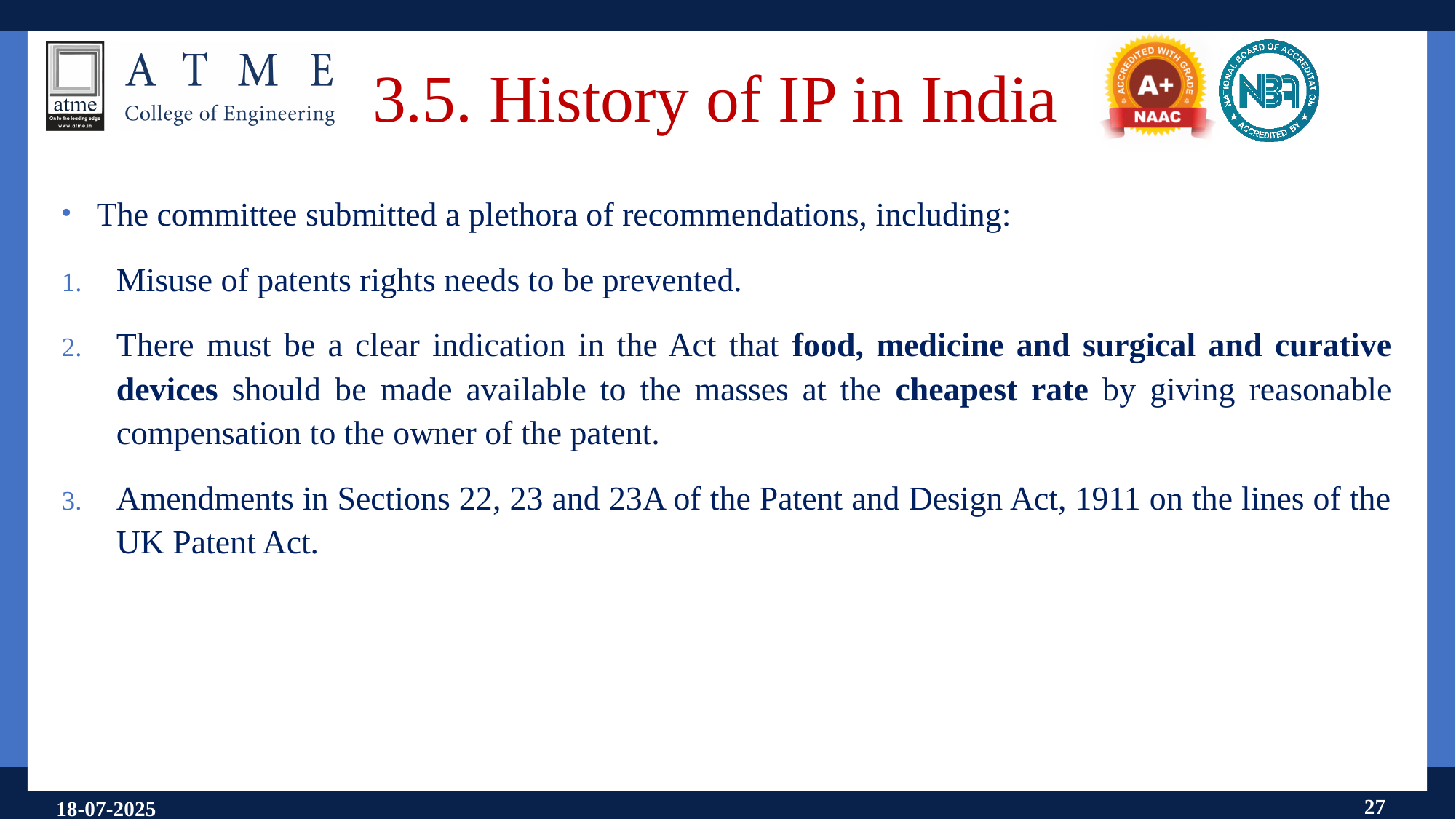

# 3.5. History of IP in India
The committee submitted a plethora of recommendations, including:
Misuse of patents rights needs to be prevented.
There must be a clear indication in the Act that food, medicine and surgical and curative devices should be made available to the masses at the cheapest rate by giving reasonable compensation to the owner of the patent.
Amendments in Sections 22, 23 and 23A of the Patent and Design Act, 1911 on the lines of the UK Patent Act.

27
18-07-2025